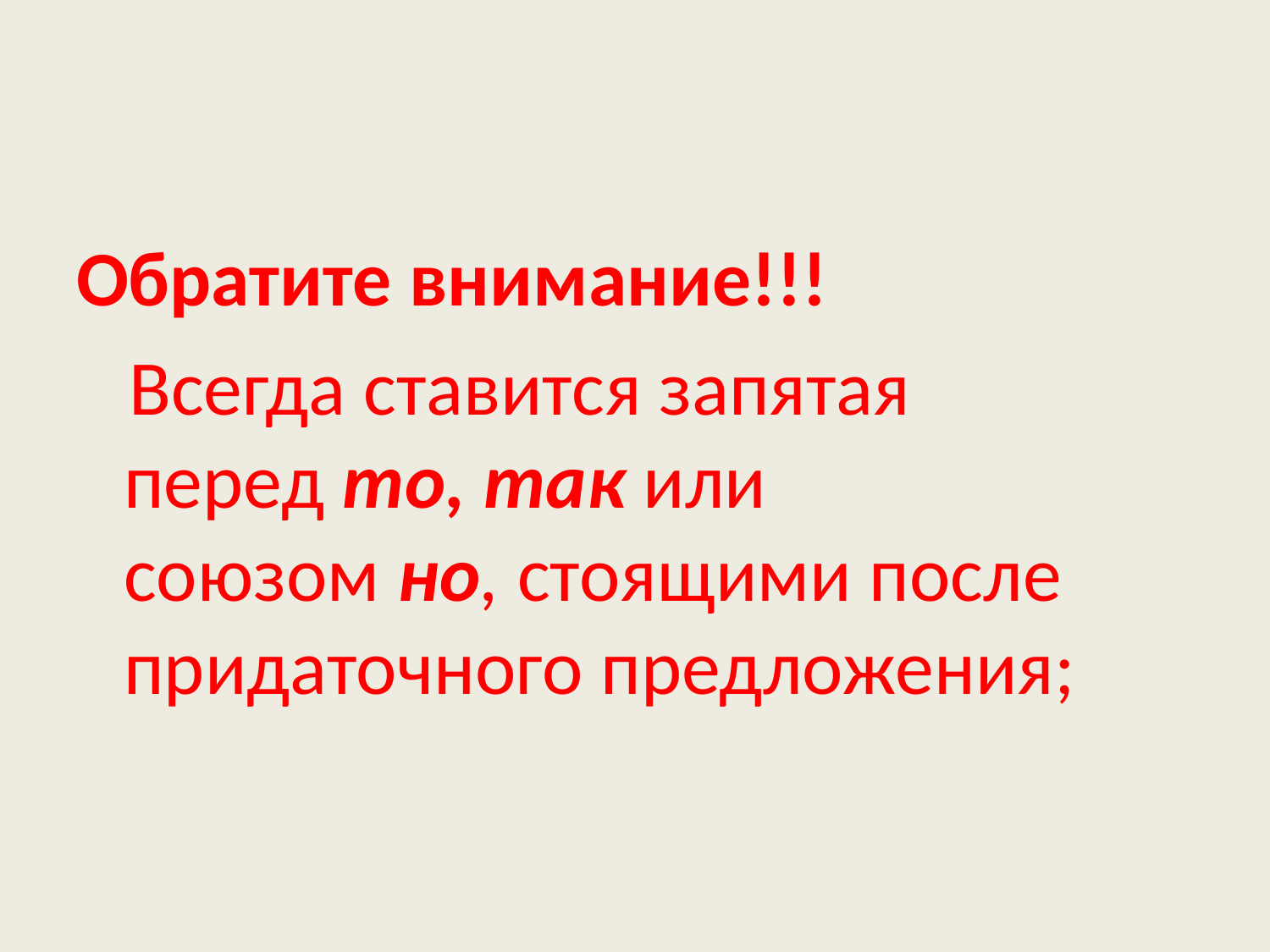

Обратите внимание!!!
   Всегда ставится запятая перед то, так или союзом но, стоящими после придаточного предложения;